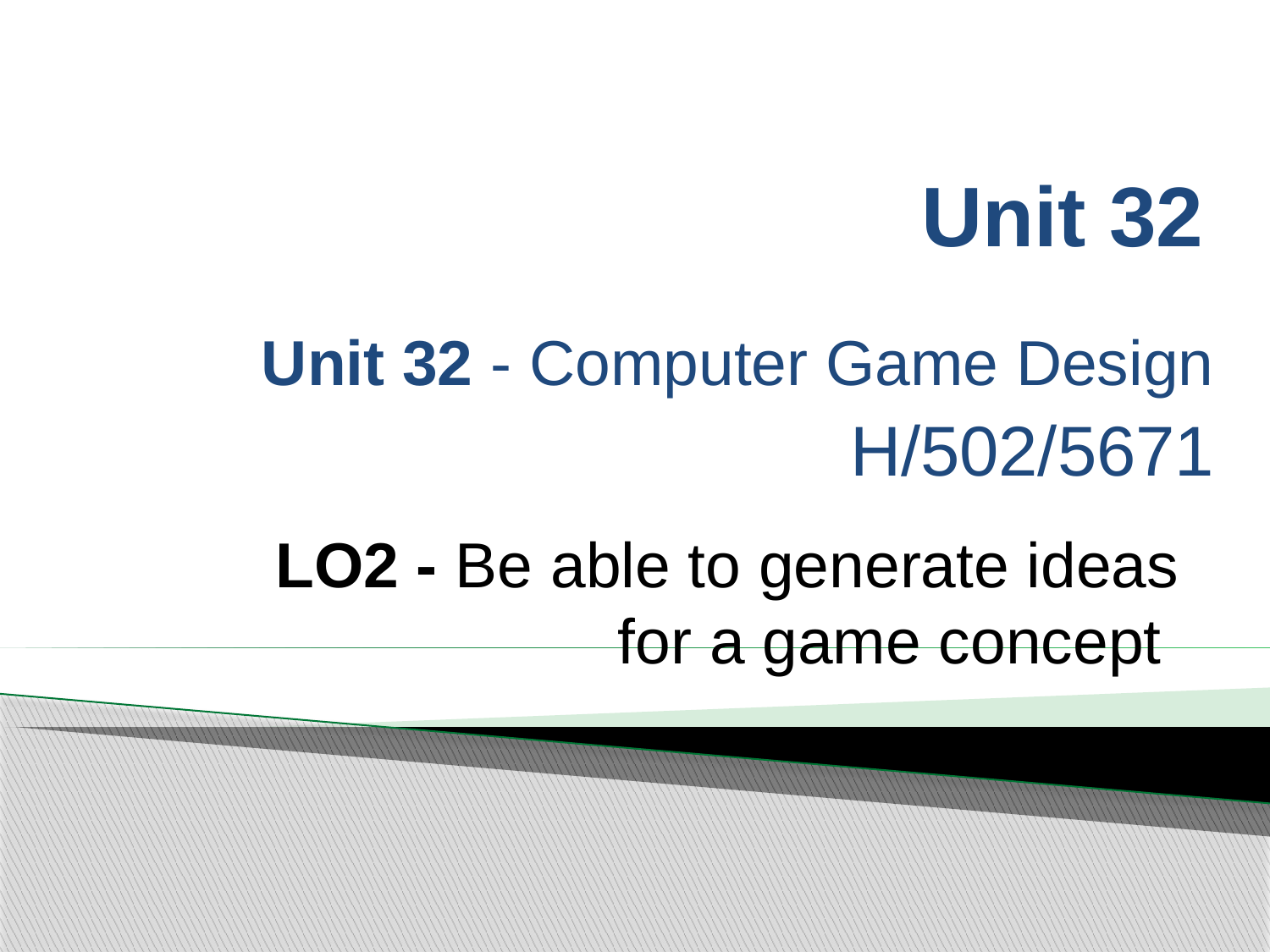

# Unit 32
Unit 32 - Computer Game Design
H/502/5671
LO2 - Be able to generate ideas
for a game concept